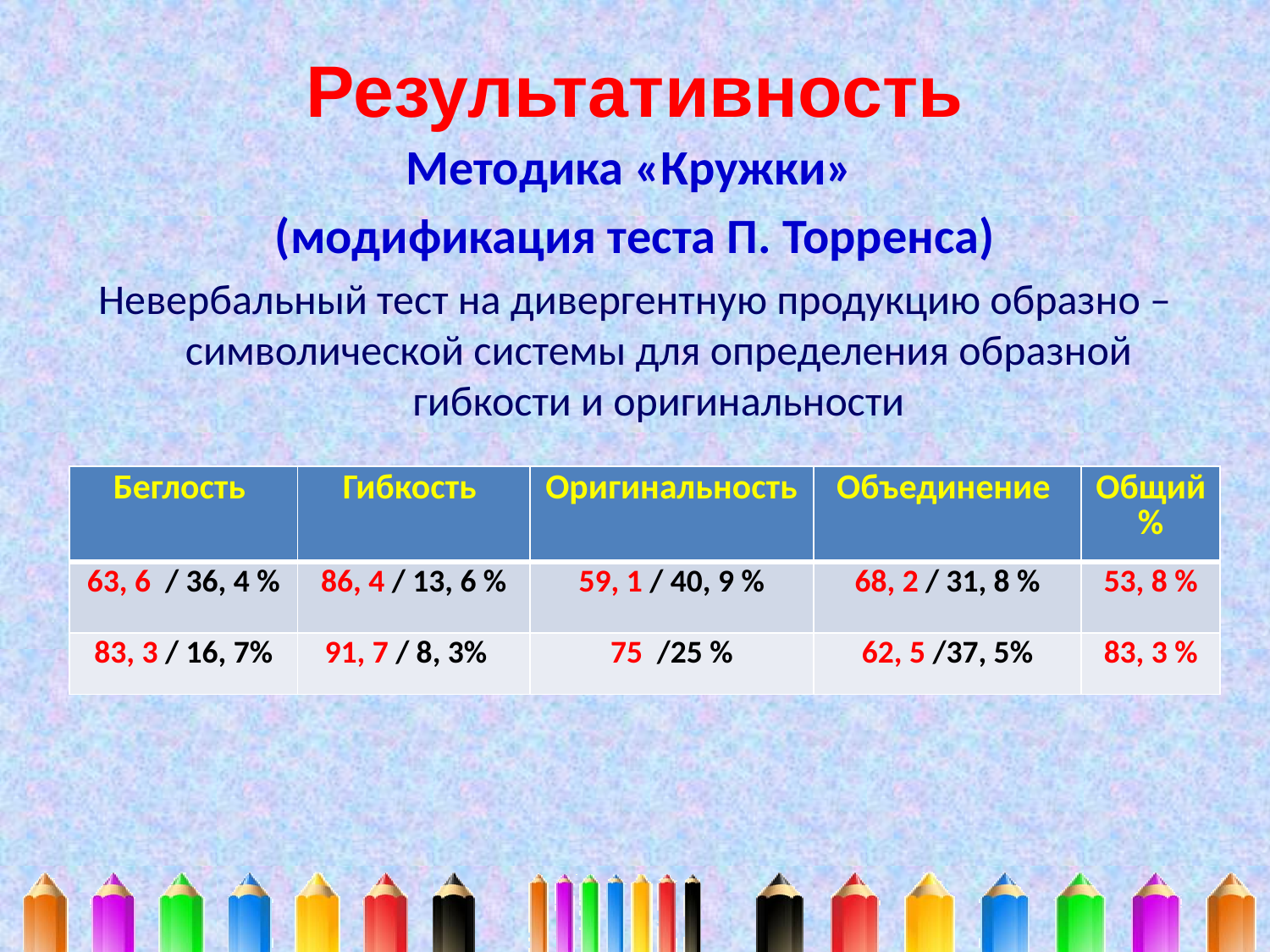

# Результативность
Методика «Кружки»
(модификация теста П. Торренса)
Невербальный тест на дивергентную продукцию образно – символической системы для определения образной гибкости и оригинальности

| Беглость | Гибкость | Оригинальность | Объединение | Общий % |
| --- | --- | --- | --- | --- |
| 63, 6 / 36, 4 % | 86, 4 / 13, 6 % | 59, 1 / 40, 9 % | 68, 2 / 31, 8 % | 53, 8 % |
| 83, 3 / 16, 7% | 91, 7 / 8, 3% | 75 /25 % | 62, 5 /37, 5% | 83, 3 % |